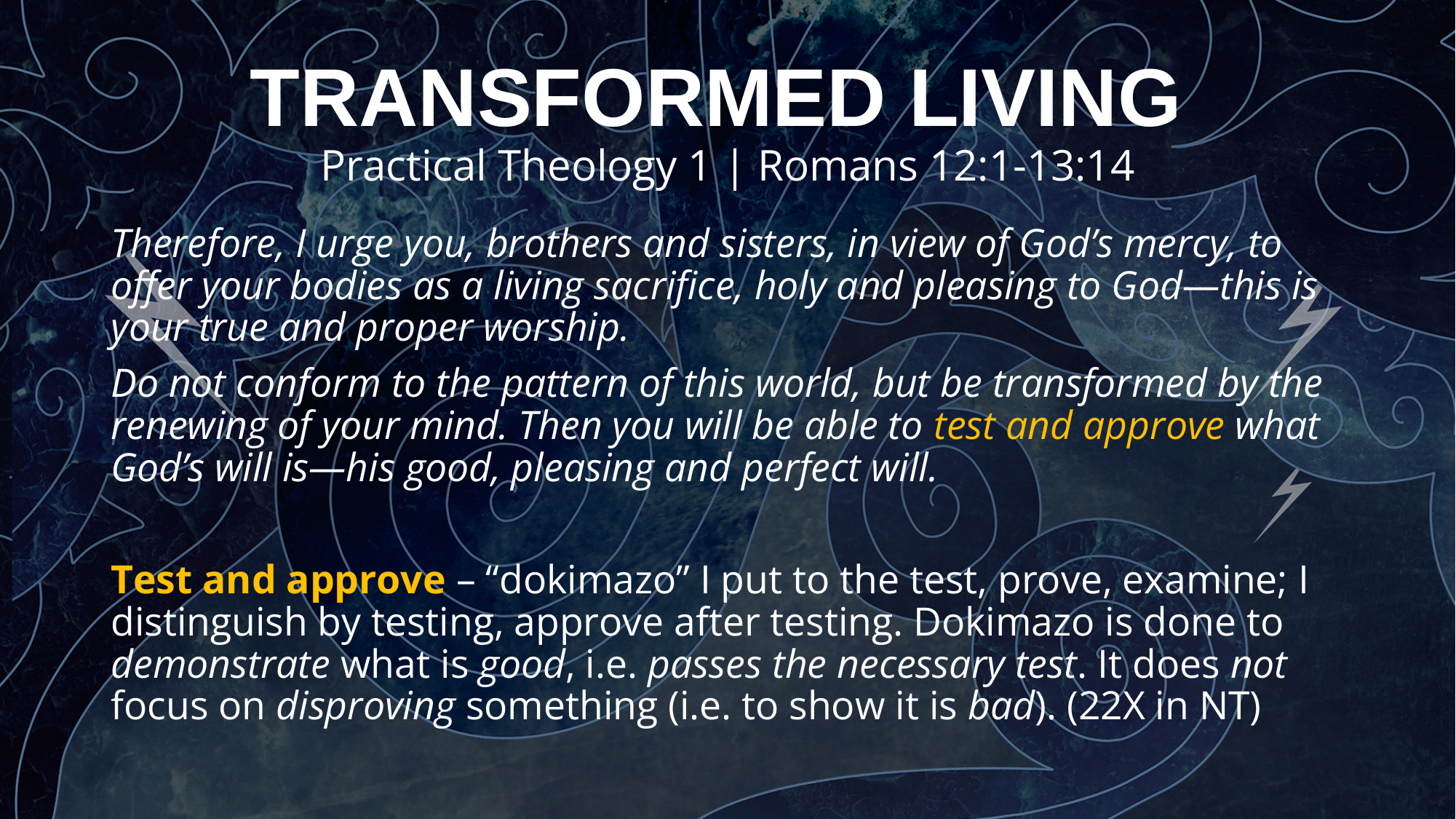

# TRANSFORMED LIVING Practical Theology 1 | Romans 12:1-13:14
Therefore, I urge you, brothers and sisters, in view of God’s mercy, to offer your bodies as a living sacrifice, holy and pleasing to God—this is your true and proper worship.
Do not conform to the pattern of this world, but be transformed by the renewing of your mind. Then you will be able to test and approve what God’s will is—his good, pleasing and perfect will.

Test and approve – “dokimazo” I put to the test, prove, examine; I distinguish by testing, approve after testing. Dokimazo is done to demonstrate what is good, i.e. passes the necessary test. It does not focus on disproving something (i.e. to show it is bad). (22X in NT)